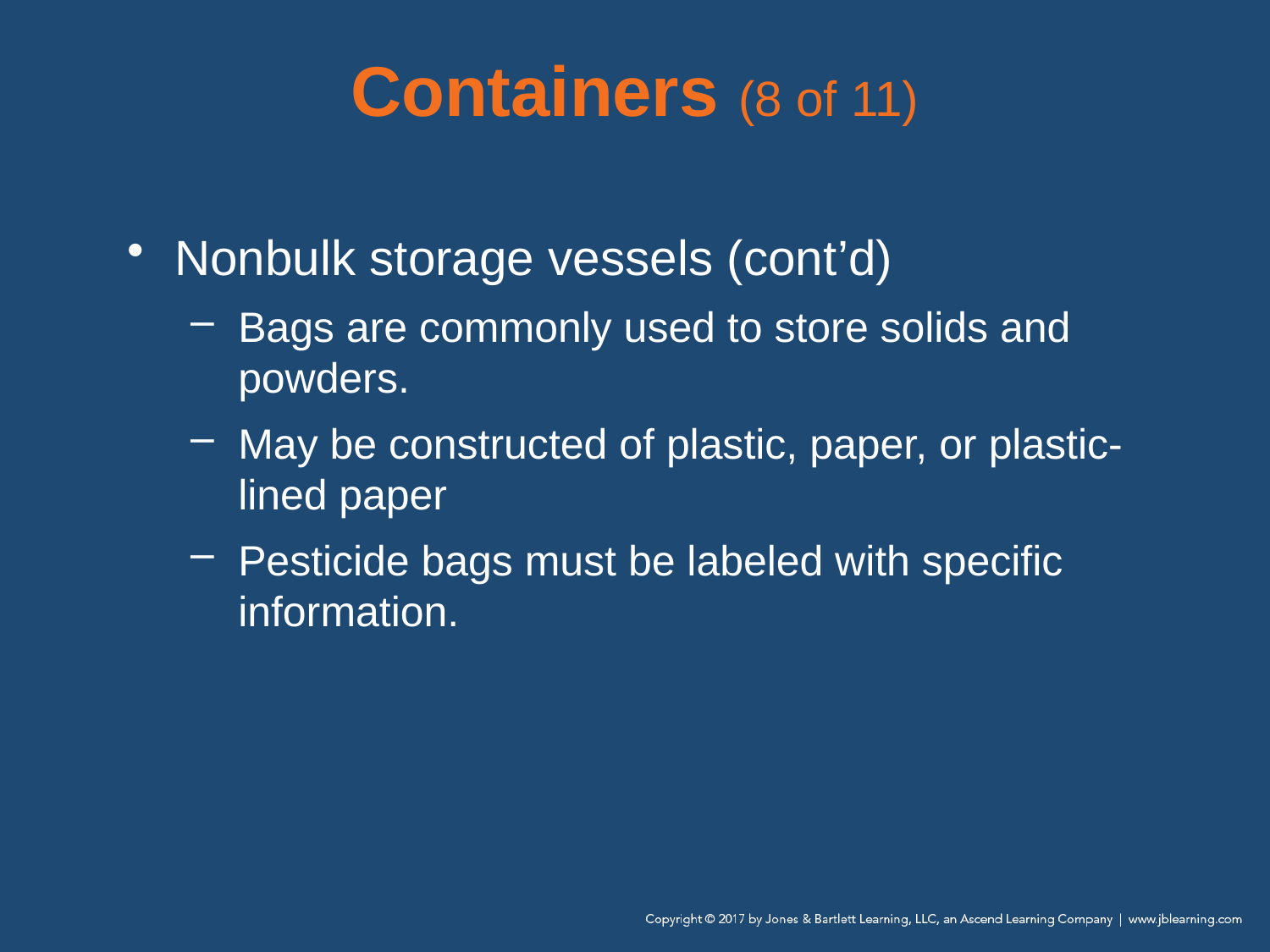

# Containers (8 of 11)
Nonbulk storage vessels (cont’d)
Bags are commonly used to store solids and powders.
May be constructed of plastic, paper, or plastic-lined paper
Pesticide bags must be labeled with specific information.